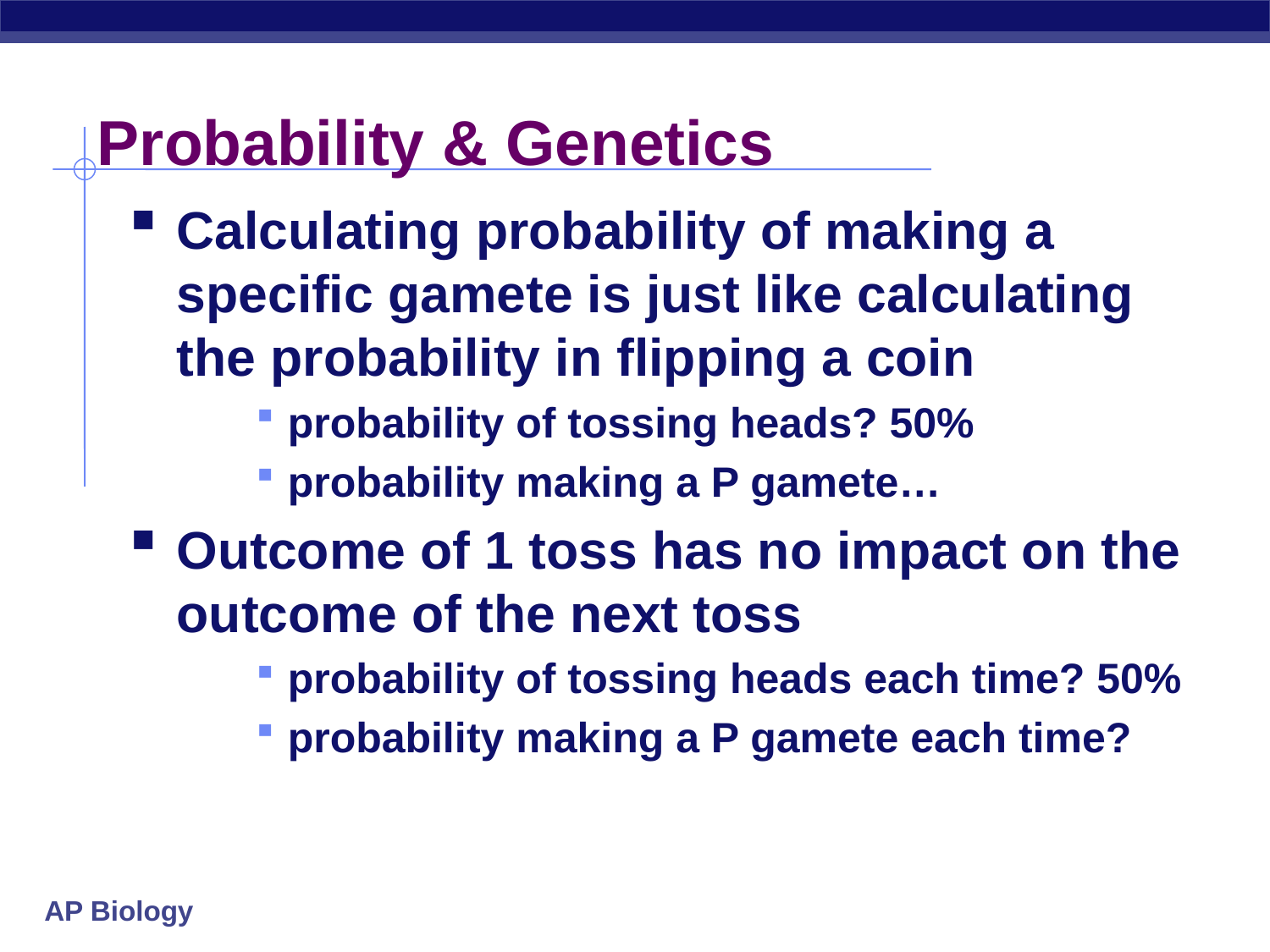

# Probability & Genetics
Calculating probability of making a specific gamete is just like calculating the probability in flipping a coin
probability of tossing heads? 50%
probability making a P gamete…
Outcome of 1 toss has no impact on the outcome of the next toss
probability of tossing heads each time? 50%
probability making a P gamete each time?